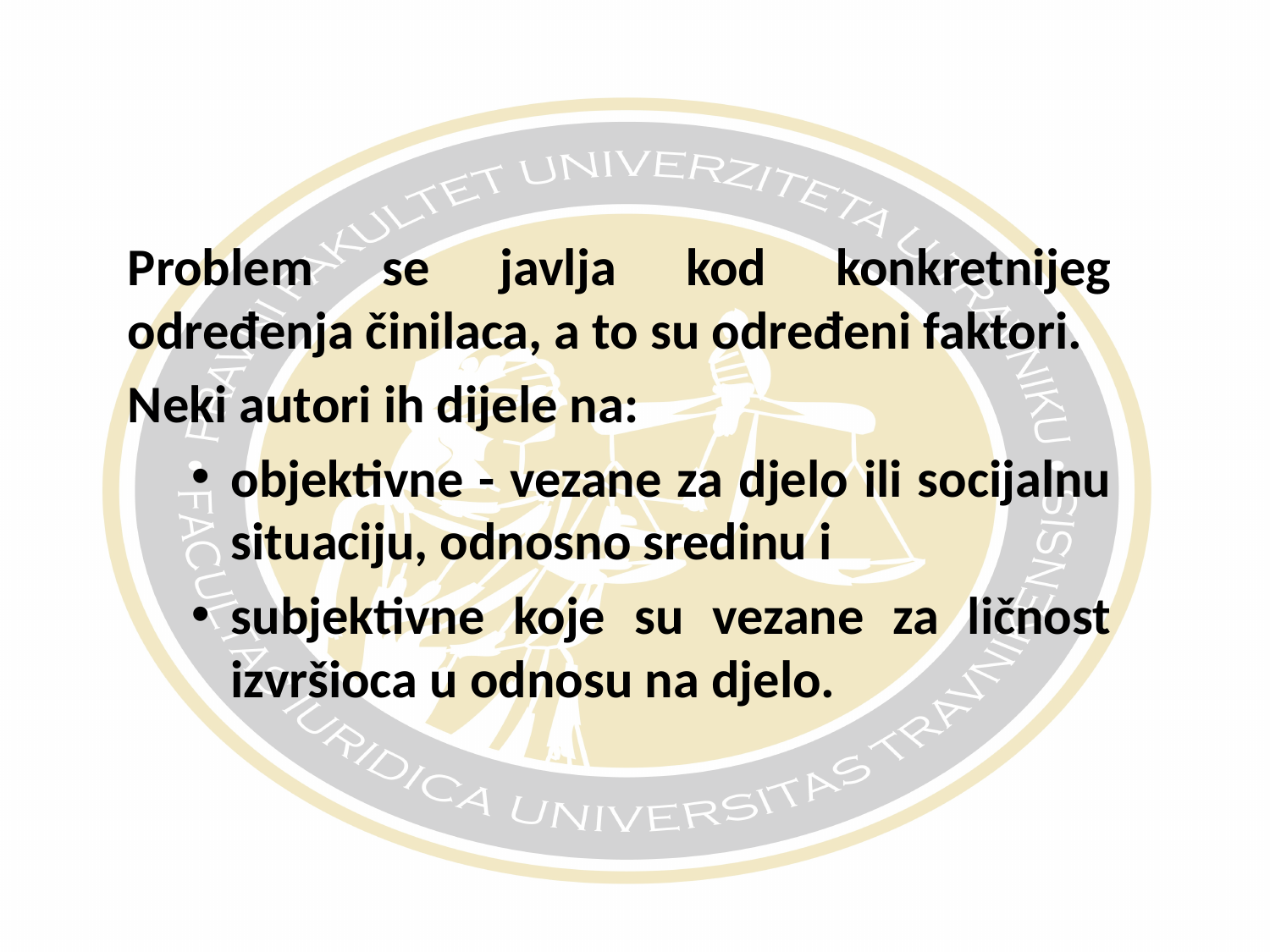

#
Problem se javlja kod konkretnijeg određenja činilaca, a to su određeni faktori.
Neki autori ih dijele na:
objektivne - vezane za djelo ili socijalnu situaciju, odnosno sredinu i
subjektivne koje su vezane za ličnost izvršioca u odnosu na djelo.